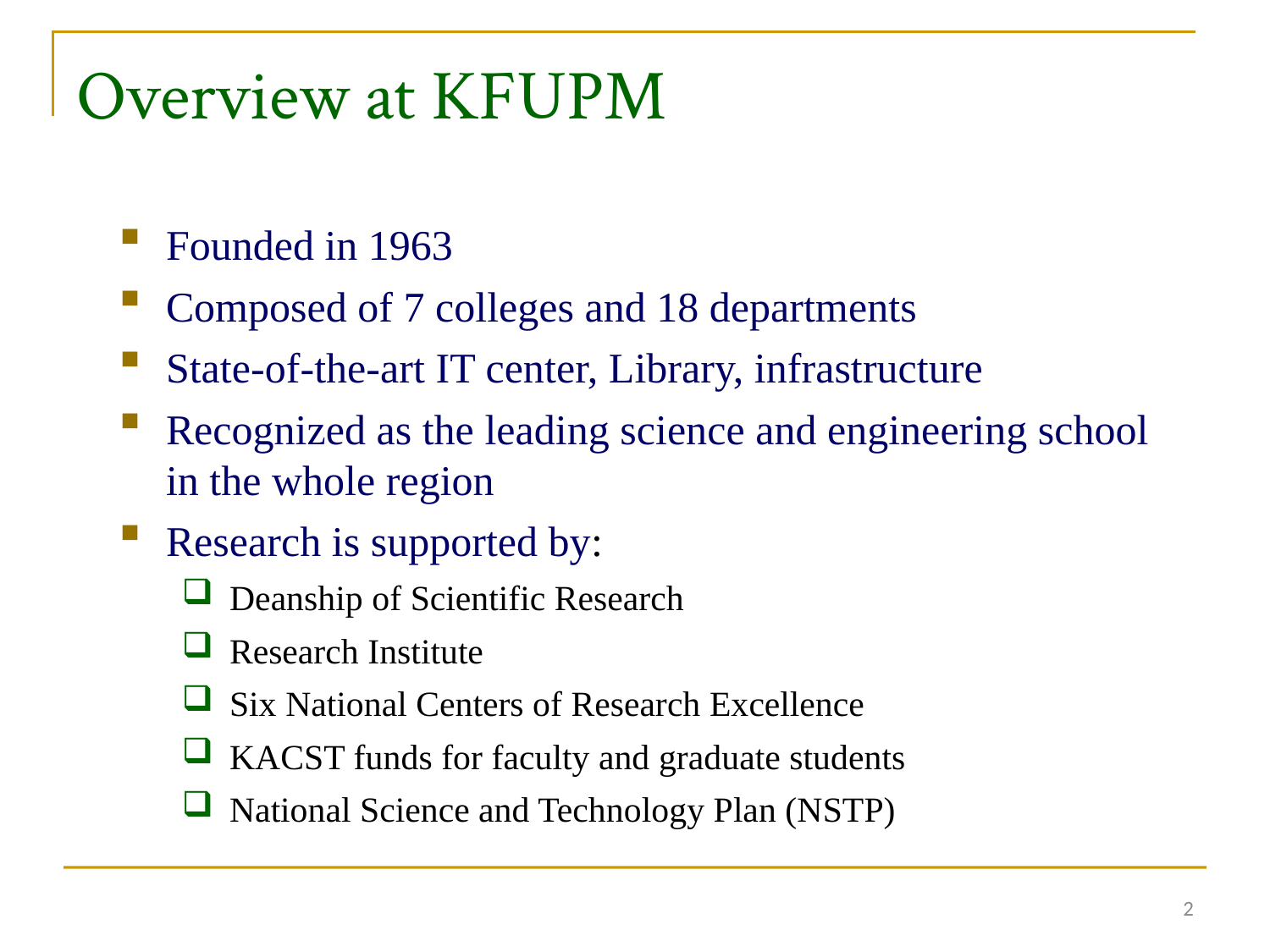

Overview at KFUPM
Founded in 1963
Composed of 7 colleges and 18 departments
State-of-the-art IT center, Library, infrastructure
Recognized as the leading science and engineering school in the whole region
Research is supported by:
Deanship of Scientific Research
Research Institute
Six National Centers of Research Excellence
KACST funds for faculty and graduate students
National Science and Technology Plan (NSTP)
2